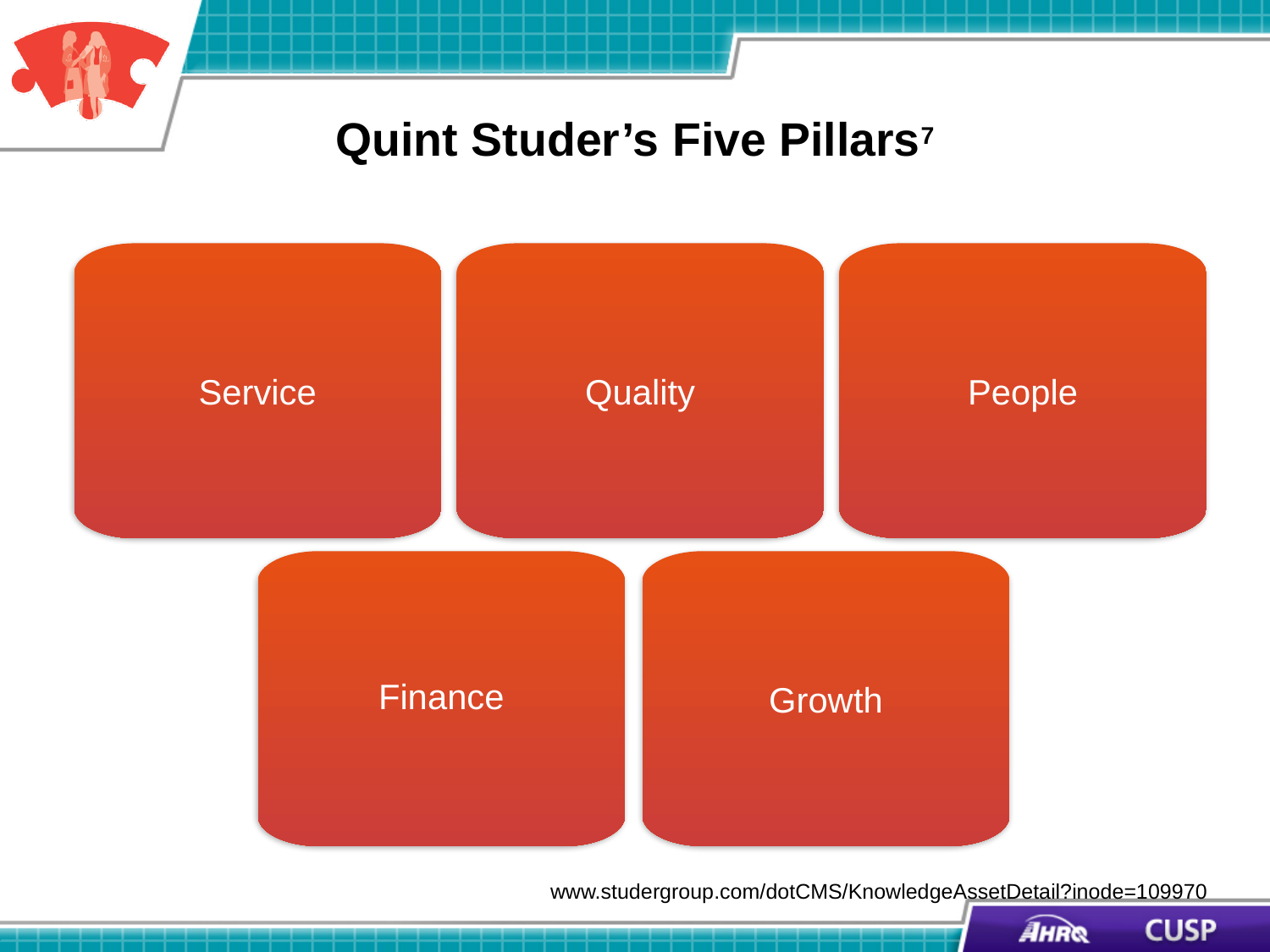

# Quint Studer’s Five Pillars7
Service
Quality
People
Finance
Growth
www.studergroup.com/dotCMS/KnowledgeAssetDetail?inode=109970